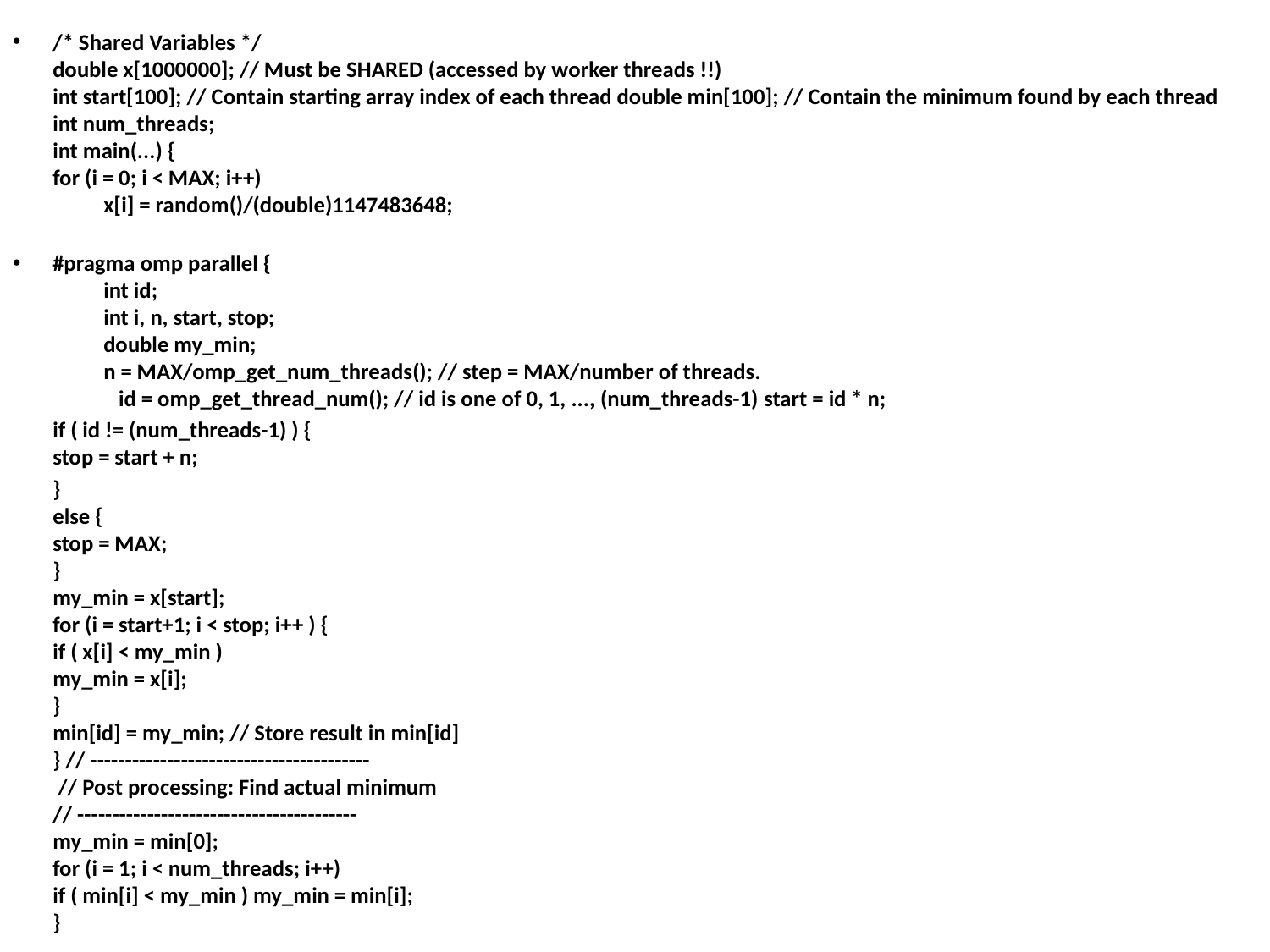

/* Shared Variables */
double x[1000000]; // Must be SHARED (accessed by worker threads !!)
int start[100]; // Contain starting array index of each thread double min[100]; // Contain the minimum found by each thread
int num_threads;
int main(...) {
for (i = 0; i < MAX; i++)
	x[i] = random()/(double)1147483648;
#pragma omp parallel {
	int id;
	int i, n, start, stop;
	double my_min;
	n = MAX/omp_get_num_threads(); // step = MAX/number of threads.
             id = omp_get_thread_num(); // id is one of 0, 1, ..., (num_threads-1) 	start = id * n;
		if ( id != (num_threads-1) ) {
		stop = start + n;
		}
	else {
		stop = MAX;
	}
	my_min = x[start];
	for (i = start+1; i < stop; i++ ) {
		if ( x[i] < my_min )
			my_min = x[i];
	}
	min[id] = my_min; // Store result in min[id]
} // ----------------------------------------
 // Post processing: Find actual minimum
// ----------------------------------------
my_min = min[0];
for (i = 1; i < num_threads; i++)
	if ( min[i] < my_min ) my_min = min[i];
}